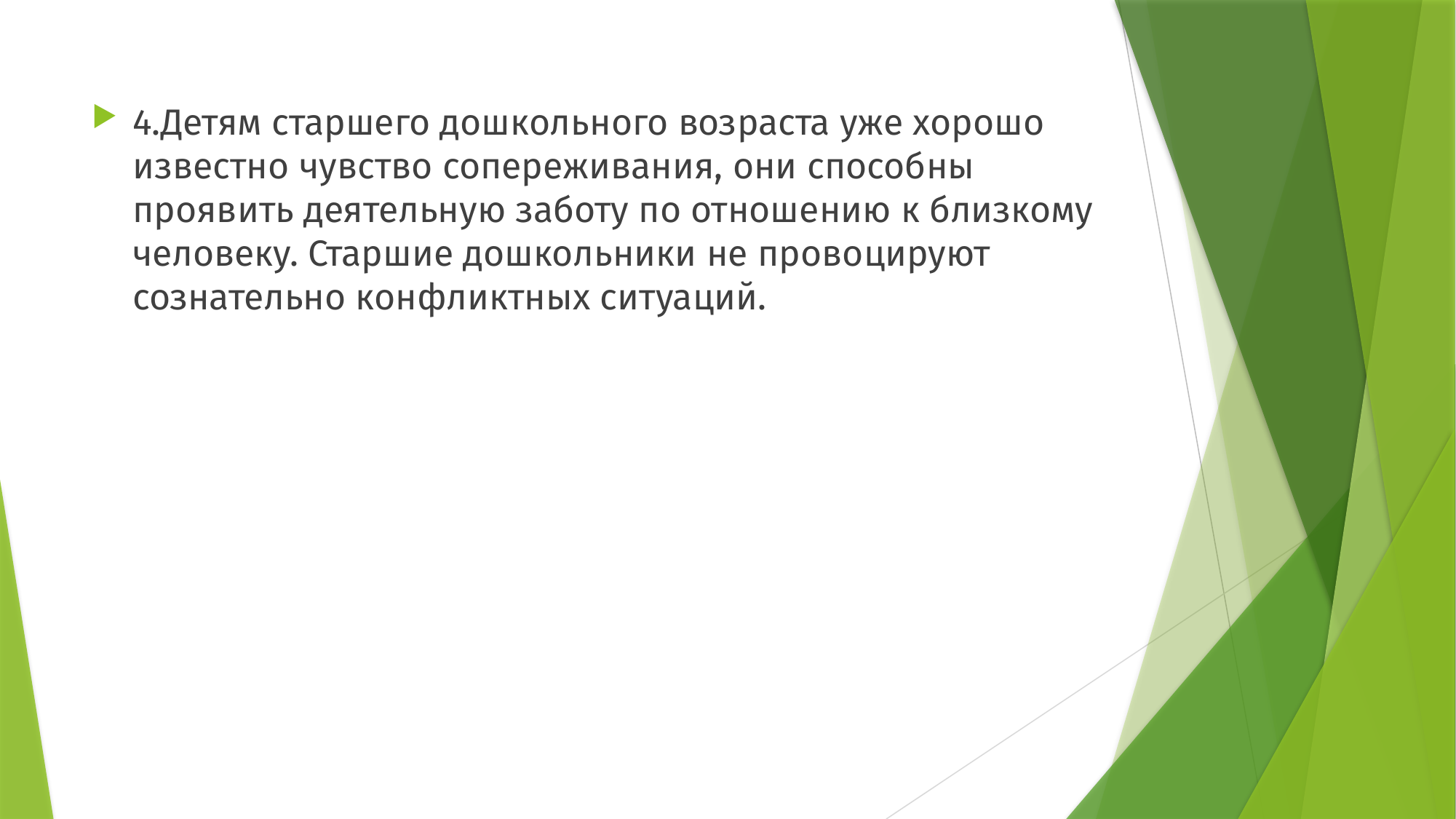

4.Детям старшего дошкольного возраста уже хорошо известно чувство сопереживания, они способны проявить деятельную заботу по отношению к близкому человеку. Старшие дошкольники не провоцируют сознательно конфликтных ситуаций.